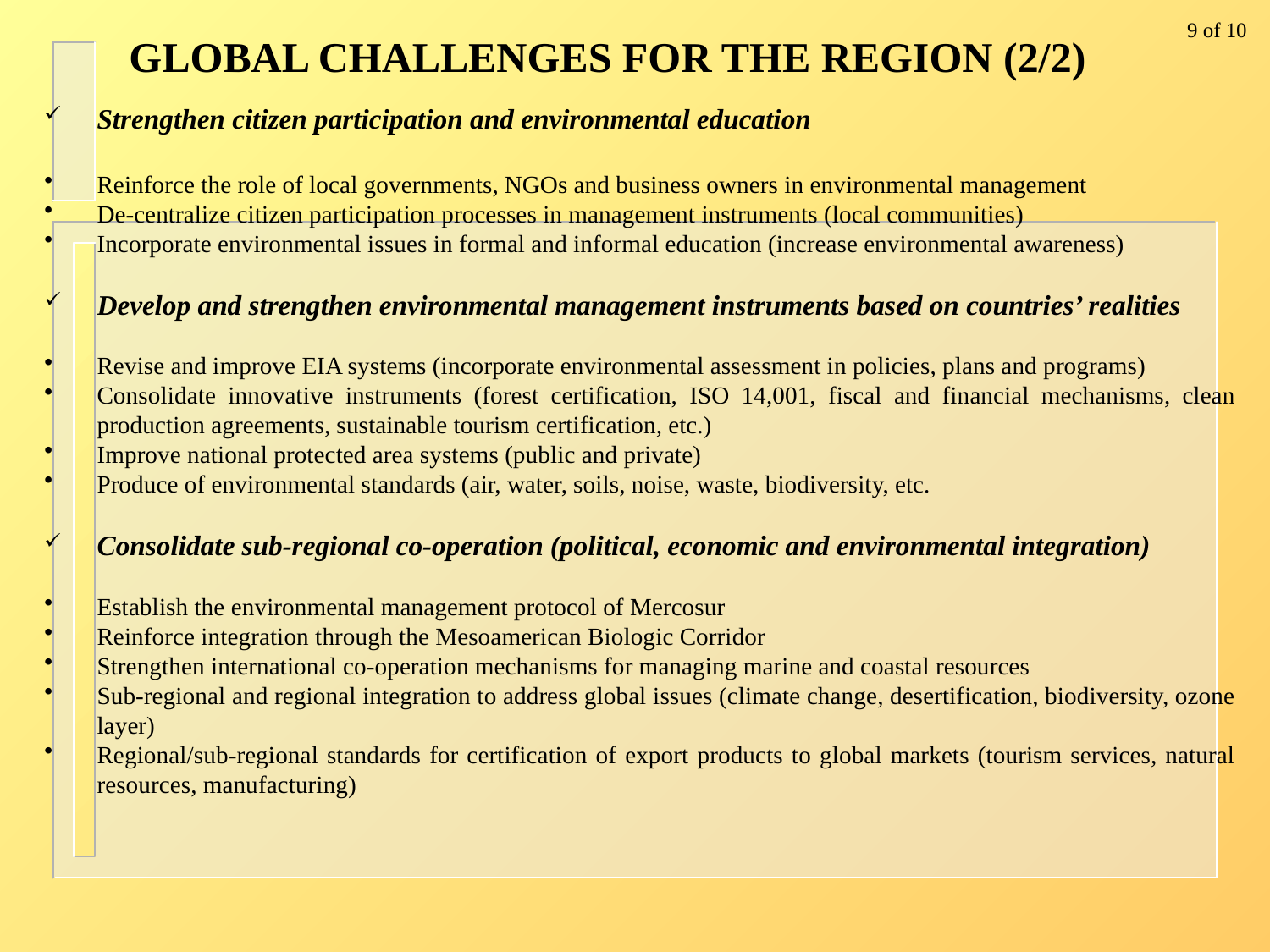

# GLOBAL CHALLENGES FOR THE REGION (2/2)
9 of 10
Strengthen citizen participation and environmental education

Reinforce the role of local governments, NGOs and business owners in environmental management
De-centralize citizen participation processes in management instruments (local communities)
Incorporate environmental issues in formal and informal education (increase environmental awareness)

Develop and strengthen environmental management instruments based on countries’ realities

Revise and improve EIA systems (incorporate environmental assessment in policies, plans and programs)
Consolidate innovative instruments (forest certification, ISO 14,001, fiscal and financial mechanisms, clean production agreements, sustainable tourism certification, etc.)
Improve national protected area systems (public and private)
Produce of environmental standards (air, water, soils, noise, waste, biodiversity, etc.

Consolidate sub-regional co-operation (political, economic and environmental integration)

Establish the environmental management protocol of Mercosur
Reinforce integration through the Mesoamerican Biologic Corridor
Strengthen international co-operation mechanisms for managing marine and coastal resources
Sub-regional and regional integration to address global issues (climate change, desertification, biodiversity, ozone layer)
Regional/sub-regional standards for certification of export products to global markets (tourism services, natural resources, manufacturing)